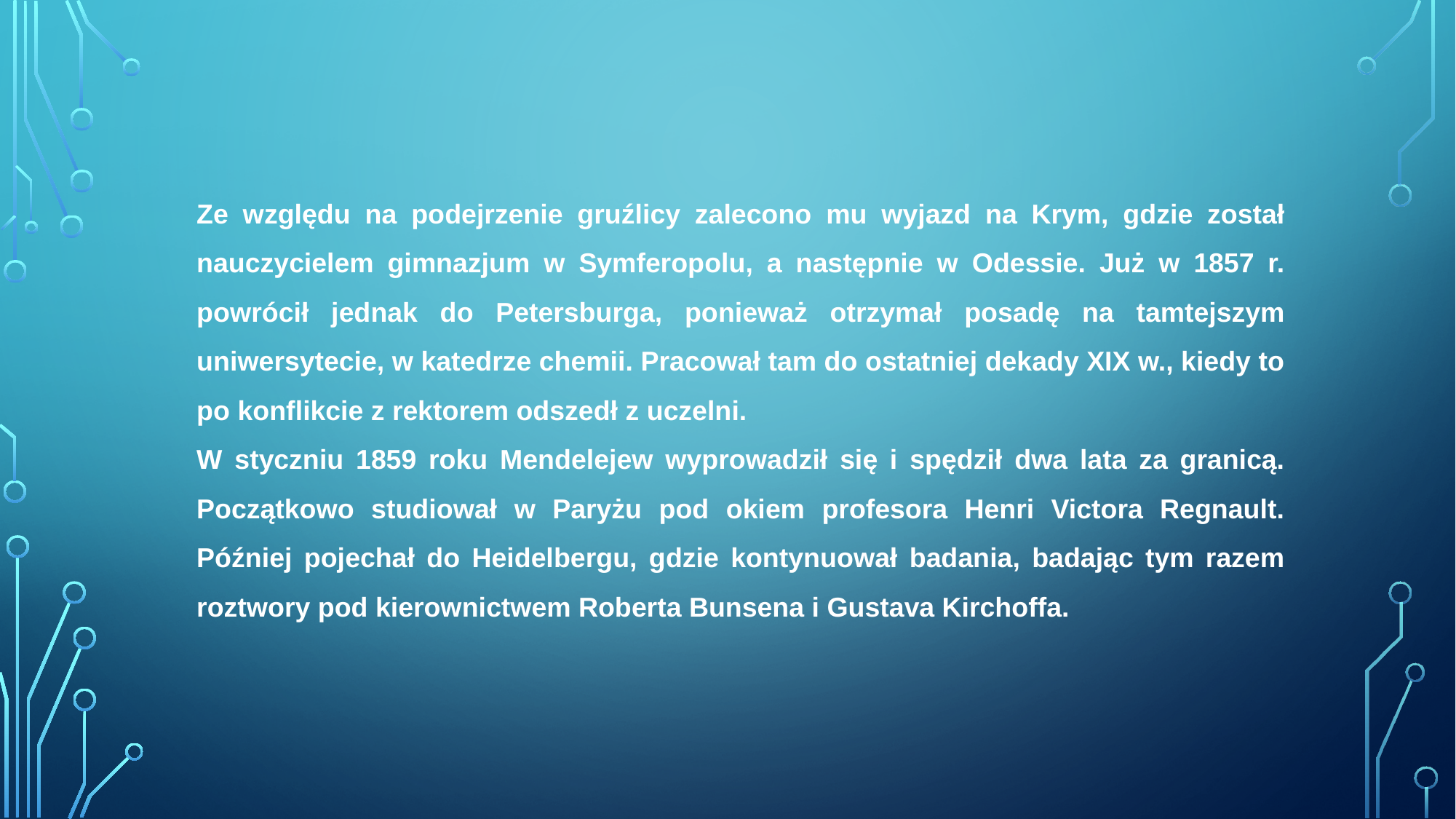

Ze względu na podejrzenie gruźlicy zalecono mu wyjazd na Krym, gdzie został nauczycielem gimnazjum w Symferopolu, a następnie w Odessie. Już w 1857 r. powrócił jednak do Petersburga, ponieważ otrzymał posadę na tamtejszym uniwersytecie, w katedrze chemii. Pracował tam do ostatniej dekady XIX w., kiedy to po konflikcie z rektorem odszedł z uczelni.
W styczniu 1859 roku Mendelejew wyprowadził się i spędził dwa lata za granicą. Początkowo studiował w Paryżu pod okiem profesora Henri Victora Regnault. Później pojechał do Heidelbergu, gdzie kontynuował badania, badając tym razem roztwory pod kierownictwem Roberta Bunsena i Gustava Kirchoffa.